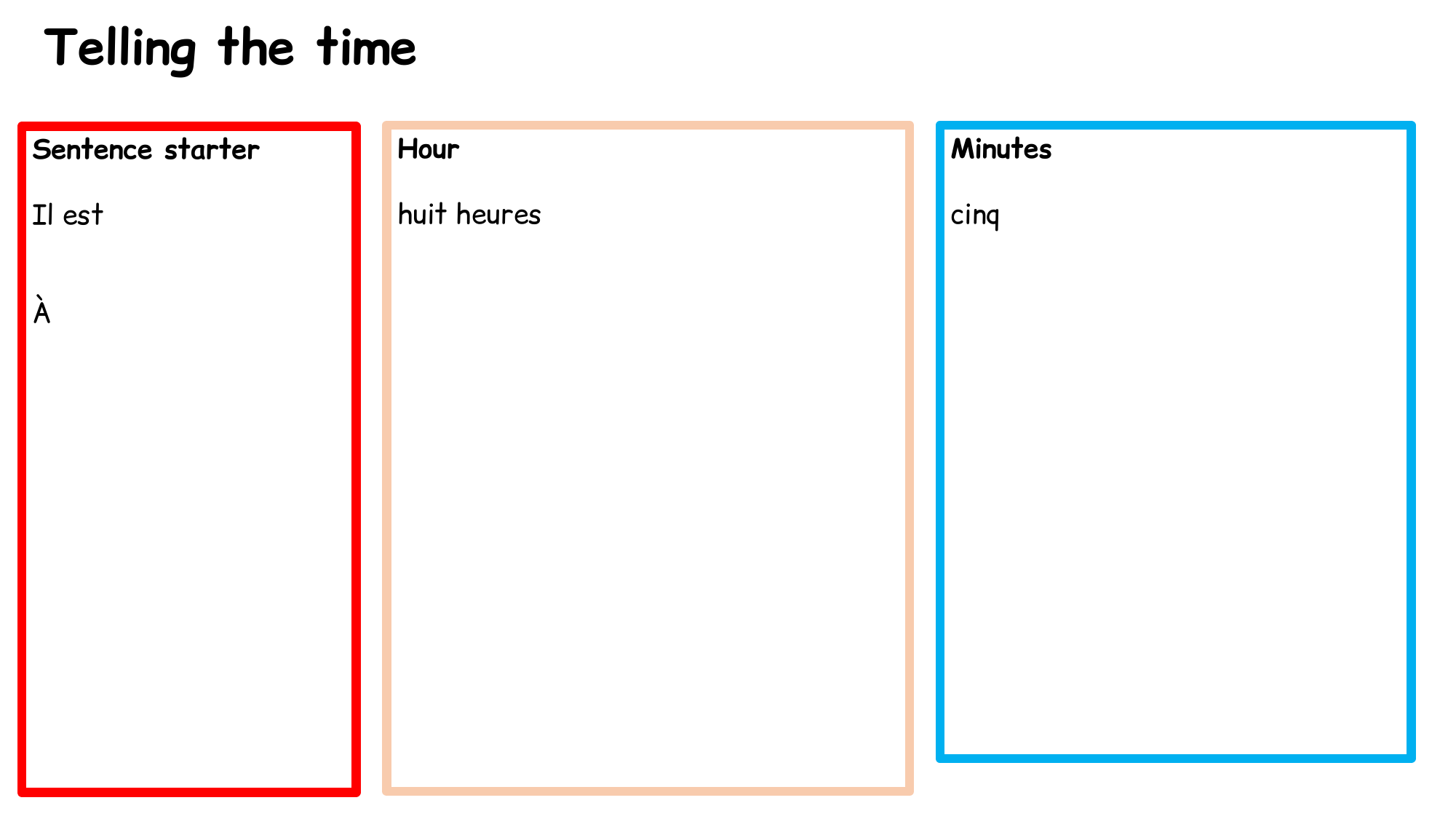

Telling the time
Hour

huit heures

Minutes

cinq

Sentence starter

Il est

À